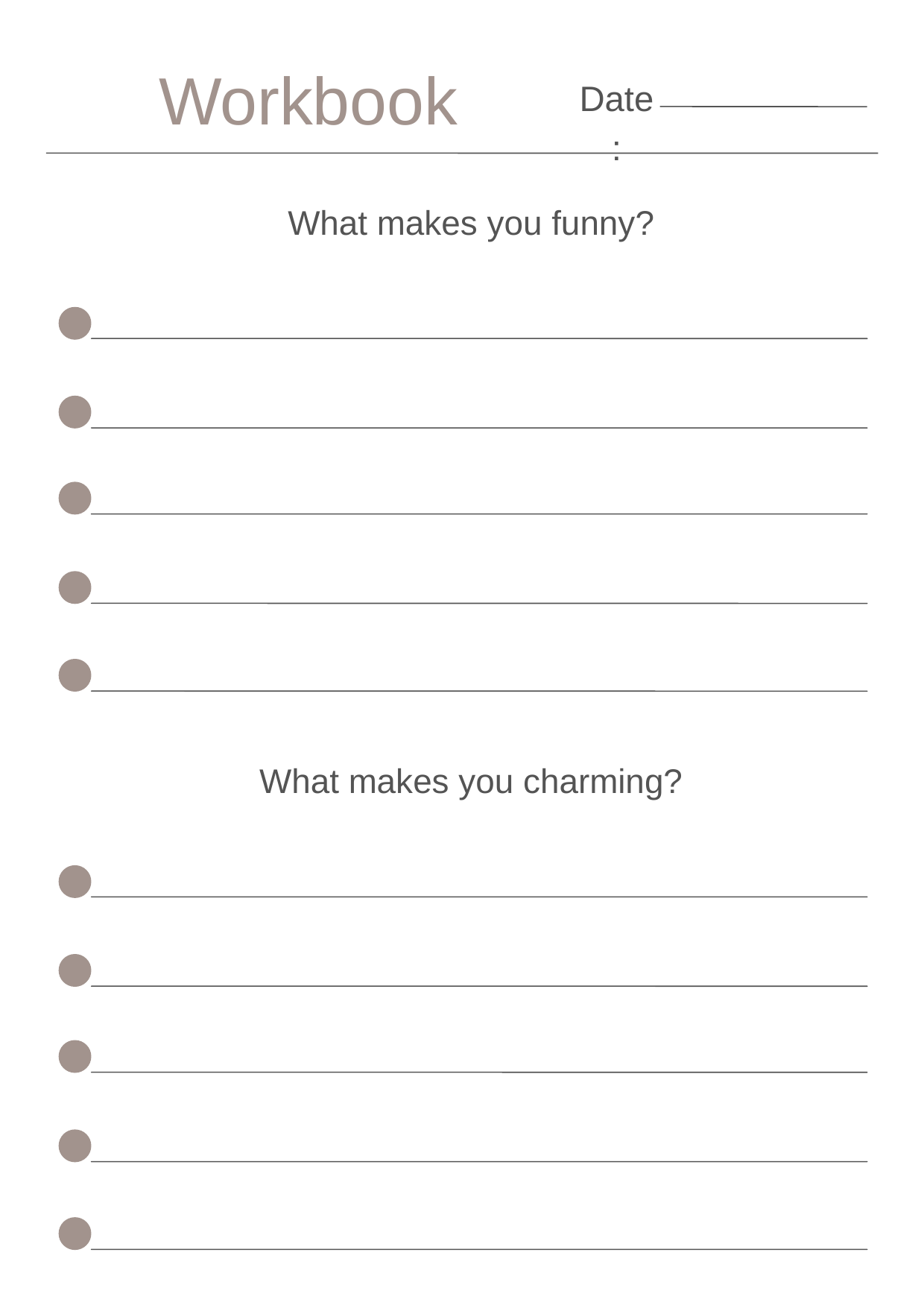

Workbook
Date:

What makes you funny?

What makes you charming?